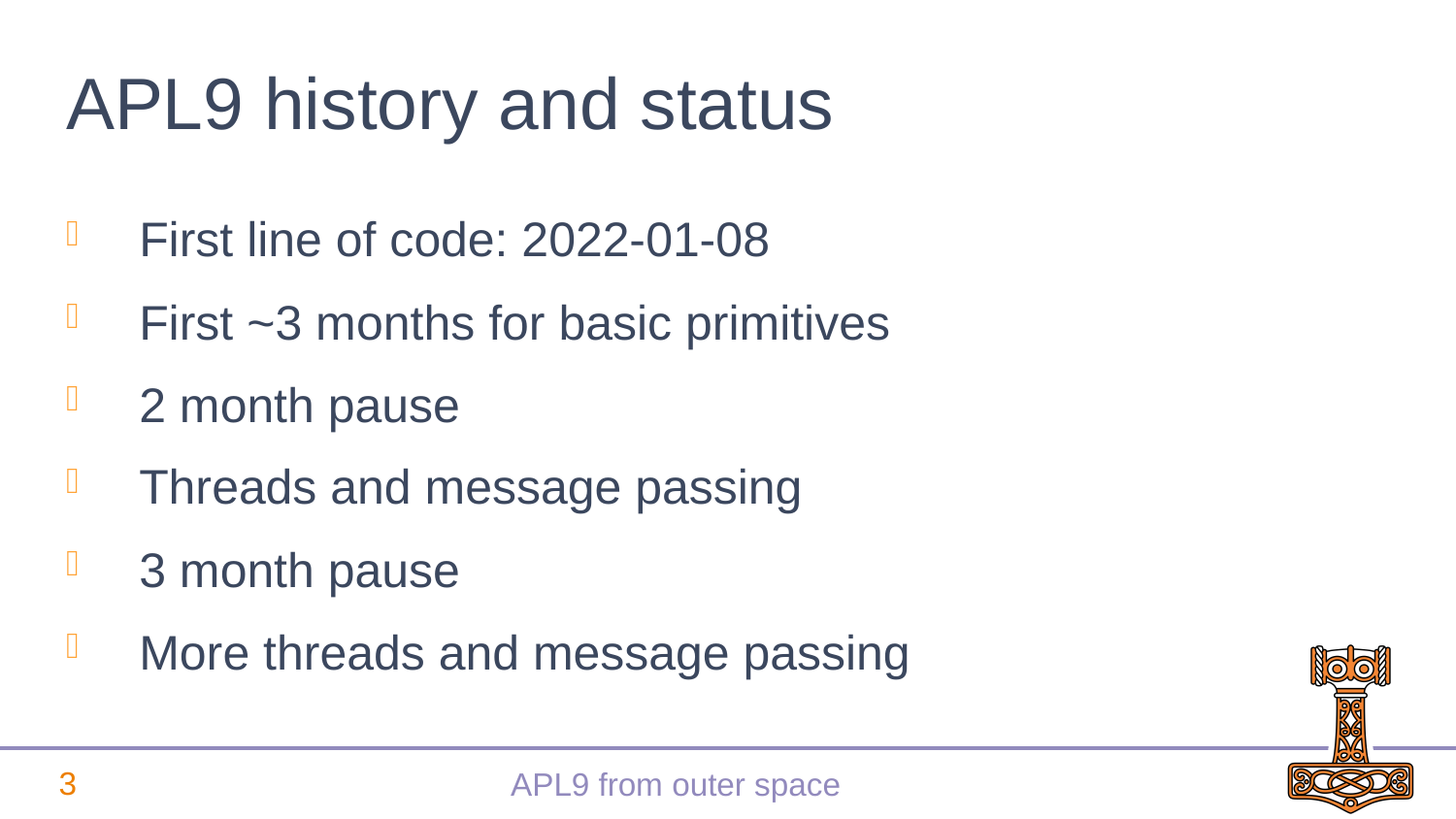

# APL9 history and status
First line of code: 2022-01-08
First ~3 months for basic primitives
2 month pause
Threads and message passing
3 month pause
More threads and message passing

3